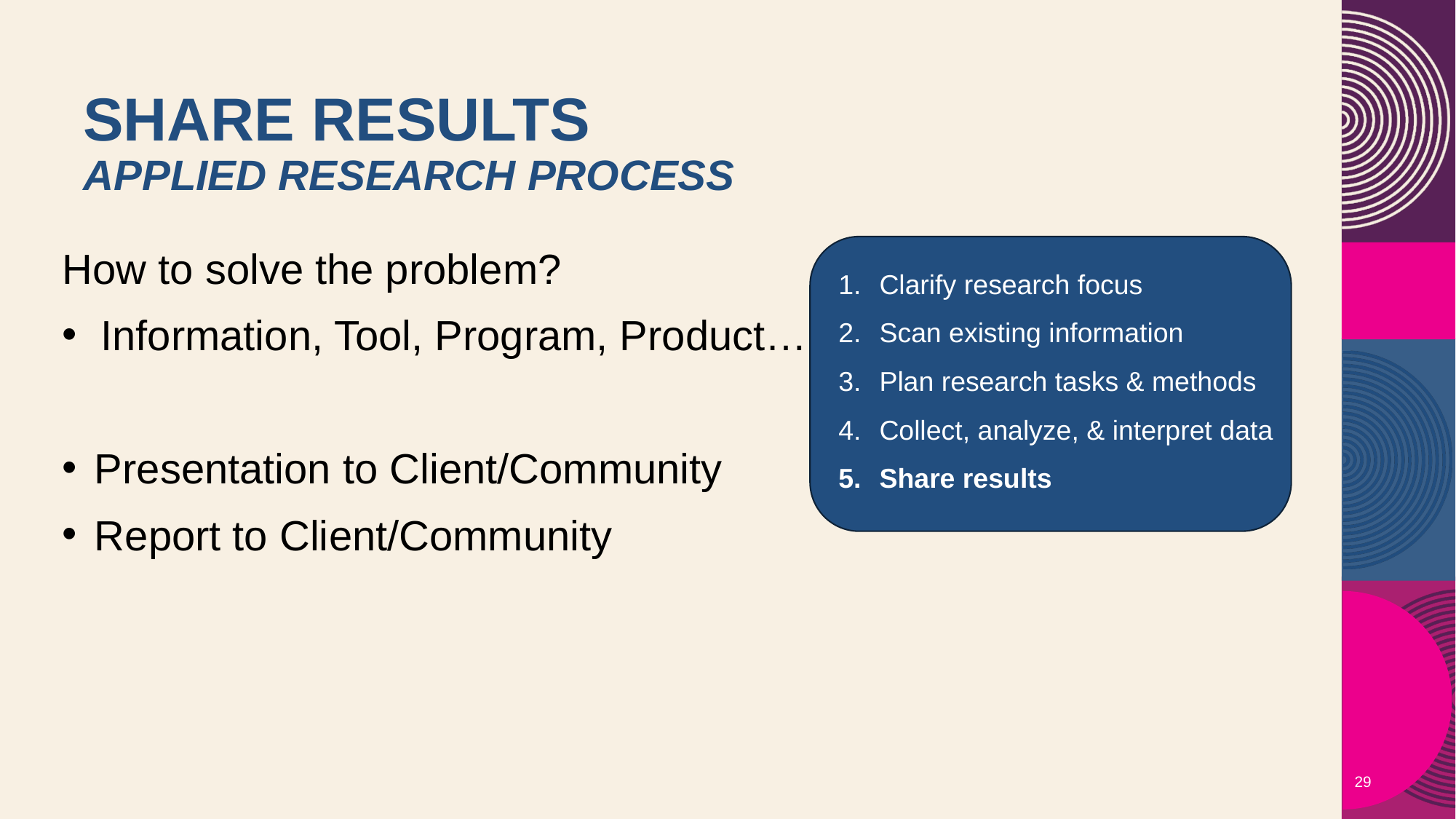

# SHARE RESULTS Applied Research Process
How to solve the problem?
Information, Tool, Program, Product…

Presentation to Client/Community
Report to Client/Community

Clarify research focus
Scan existing information
Plan research tasks & methods
Collect, analyze, & interpret data
Share results
29